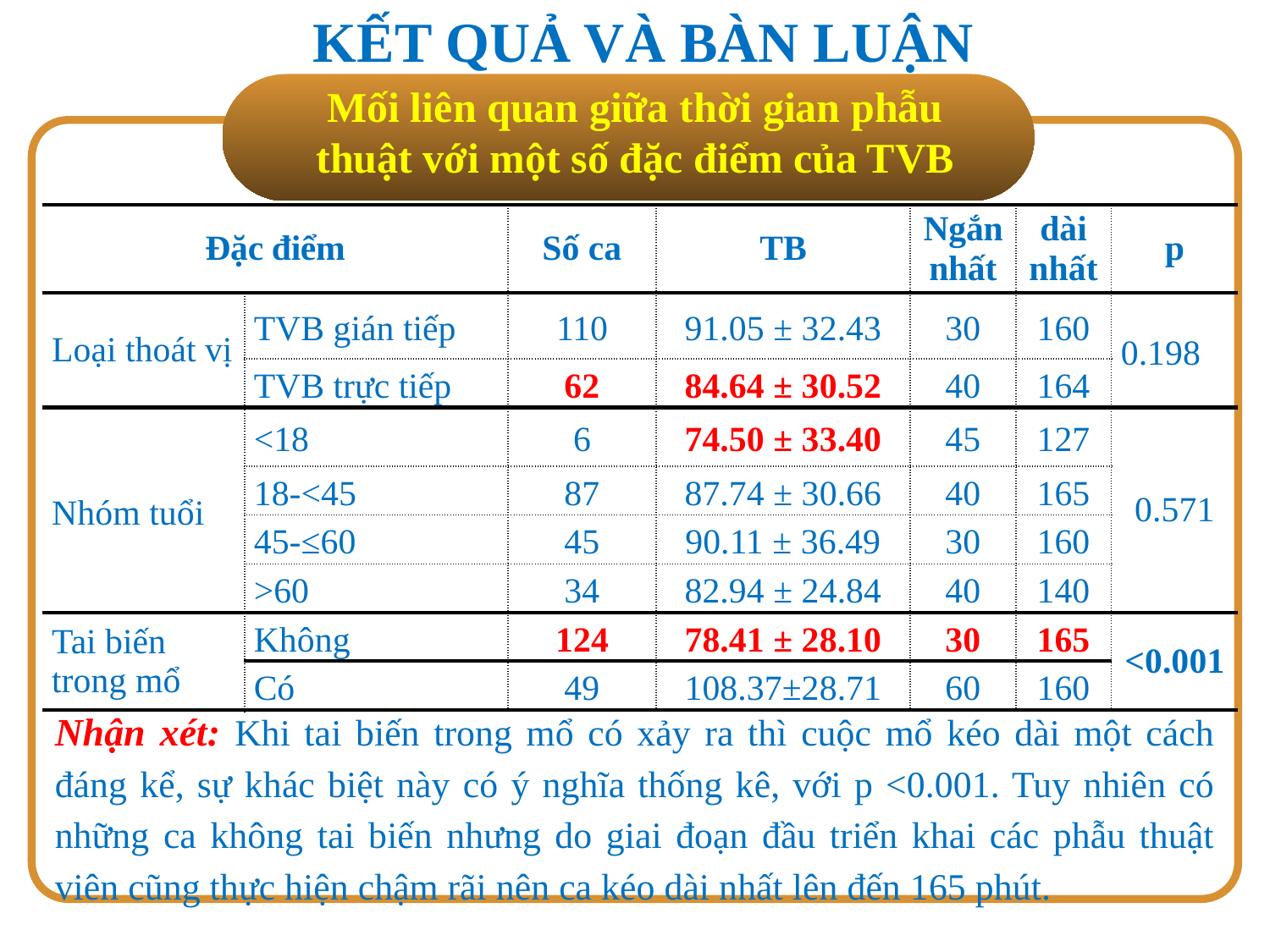

KẾT QUẢ VÀ BÀN LUẬN

Mối liên quan giữa thời gian phẫu thuật với một số đặc điểm của TVB
| Đặc điểm |  | Số ca | TB | Ngắn nhất | dài nhất | p |
| --- | --- | --- | --- | --- | --- | --- |
| Loại thoát vị | TVB gián tiếp | 110 | 91.05 ± 32.43 | 30 | 160 | 0.198 |
|  | TVB trực tiếp | 62 | 84.64 ± 30.52 | 40 | 164 |  |
| Nhóm tuổi | <18 | 6 | 74.50 ± 33.40 | 45 | 127 | 0.571 |
|  | 18-<45 | 87 | 87.74 ± 30.66 | 40 | 165 |  |
|  | 45-≤60 | 45 | 90.11 ± 36.49 | 30 | 160 |  |
|  | >60 | 34 | 82.94 ± 24.84 | 40 | 140 |  |
| Tai biến trong mổ | Không | 124 | 78.41 ± 28.10 | 30 | 165 | <0.001 |
|  | Có | 49 | 108.37±28.71 | 60 | 160 |  |
Nhận xét: Khi tai biến trong mổ có xảy ra thì cuộc mổ kéo dài một cách đáng kể, sự khác biệt này có ý nghĩa thống kê, với p <0.001. Tuy nhiên có những ca không tai biến nhưng do giai đoạn đầu triển khai các phẫu thuật viên cũng thực hiện chậm rãi nên ca kéo dài nhất lên đến 165 phút.